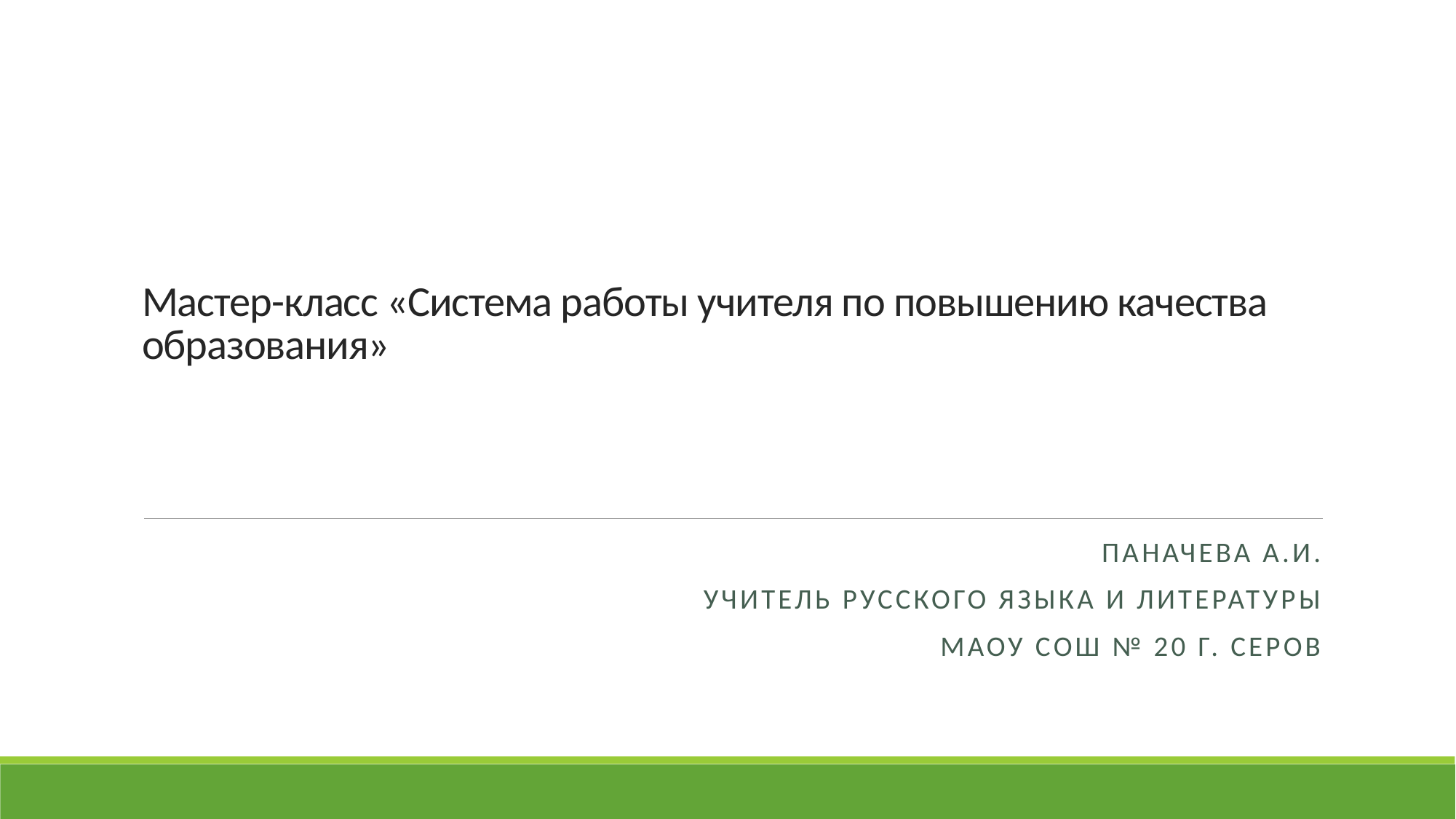

# Мастер-класс «Система работы учителя по повышению качества образования»
Паначева А.и.
Учитель русского языка и литературы
МАОУ СОШ № 20 г. Серов